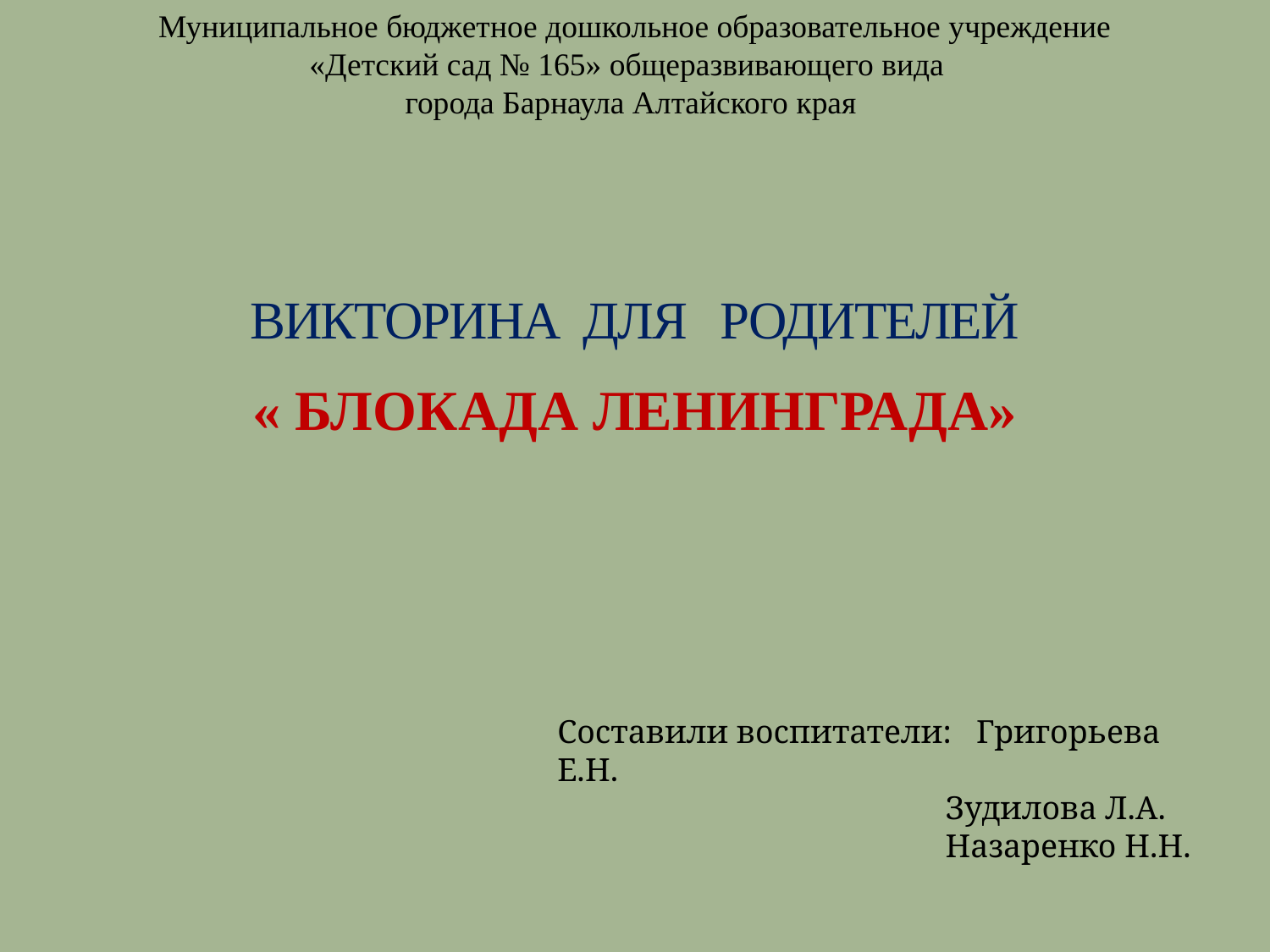

Муниципальное бюджетное дошкольное образовательное учреждение «Детский сад № 165» общеразвивающего вида
города Барнаула Алтайского края
# ВИКТОРИНА  ДЛЯ   РОДИТЕЛЕЙ

« БЛОКАДА ЛЕНИНГРАДА»
Составили воспитатели:   Григорьева Е.Н.
                                               Зудилова Л.А.
                                               Назаренко Н.Н.